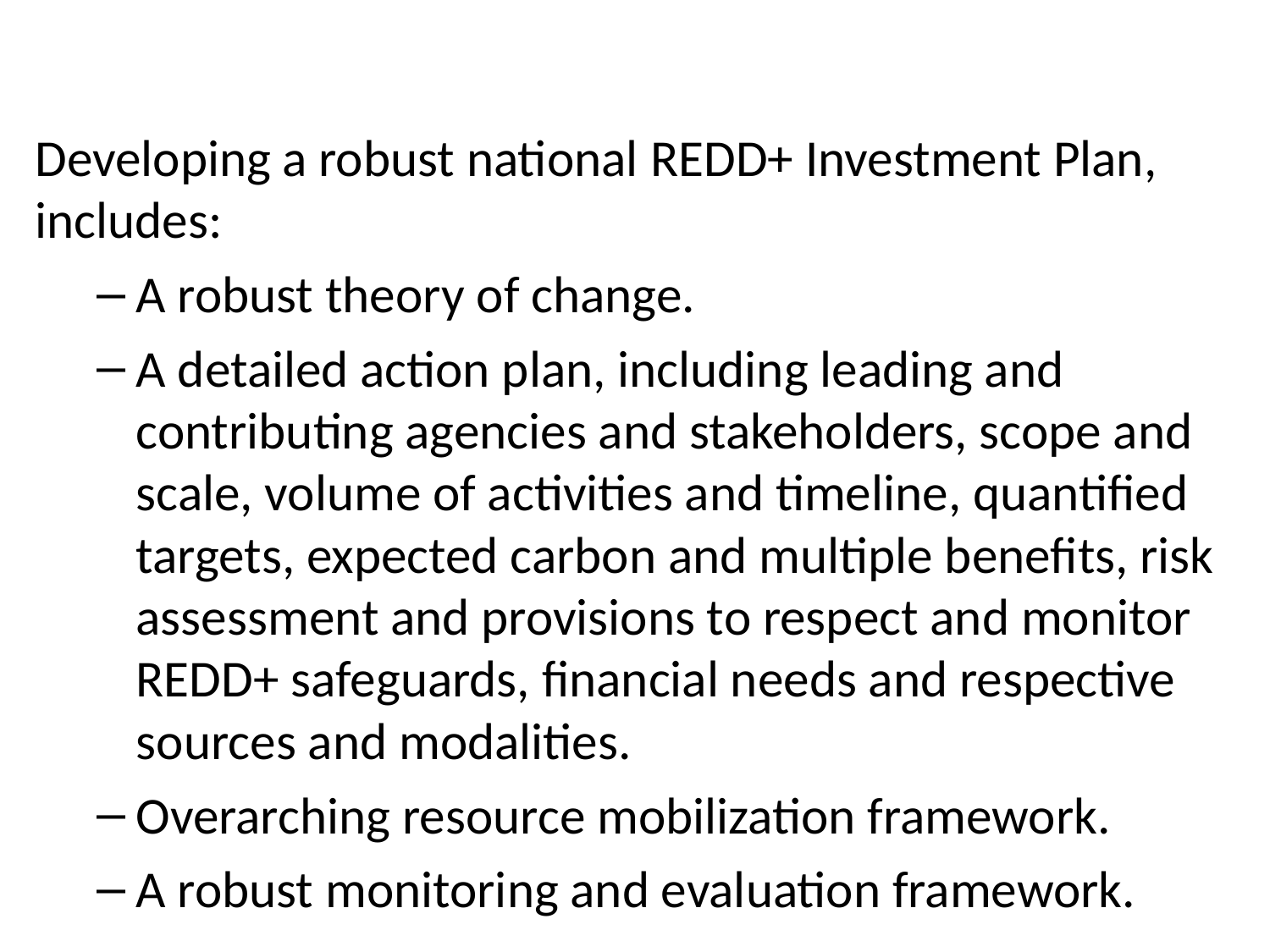

Developing a robust national REDD+ Investment Plan, includes:
A robust theory of change.
A detailed action plan, including leading and contributing agencies and stakeholders, scope and scale, volume of activities and timeline, quantified targets, expected carbon and multiple benefits, risk assessment and provisions to respect and monitor REDD+ safeguards, financial needs and respective sources and modalities.
Overarching resource mobilization framework.
A robust monitoring and evaluation framework.